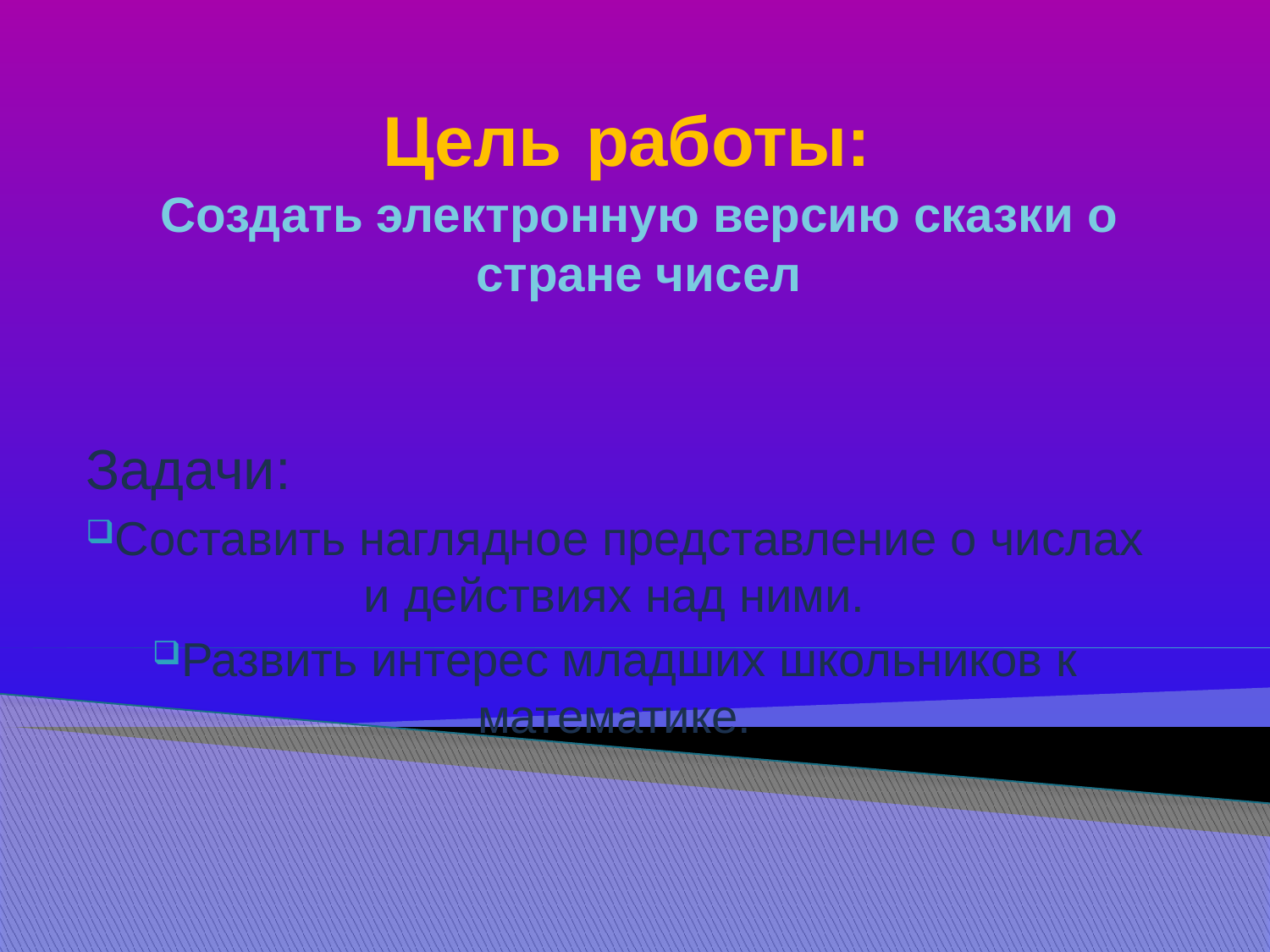

# Цель работы: Создать электронную версию сказки о стране чисел
Задачи:
Составить наглядное представление о числах и действиях над ними.
Развить интерес младших школьников к математике.